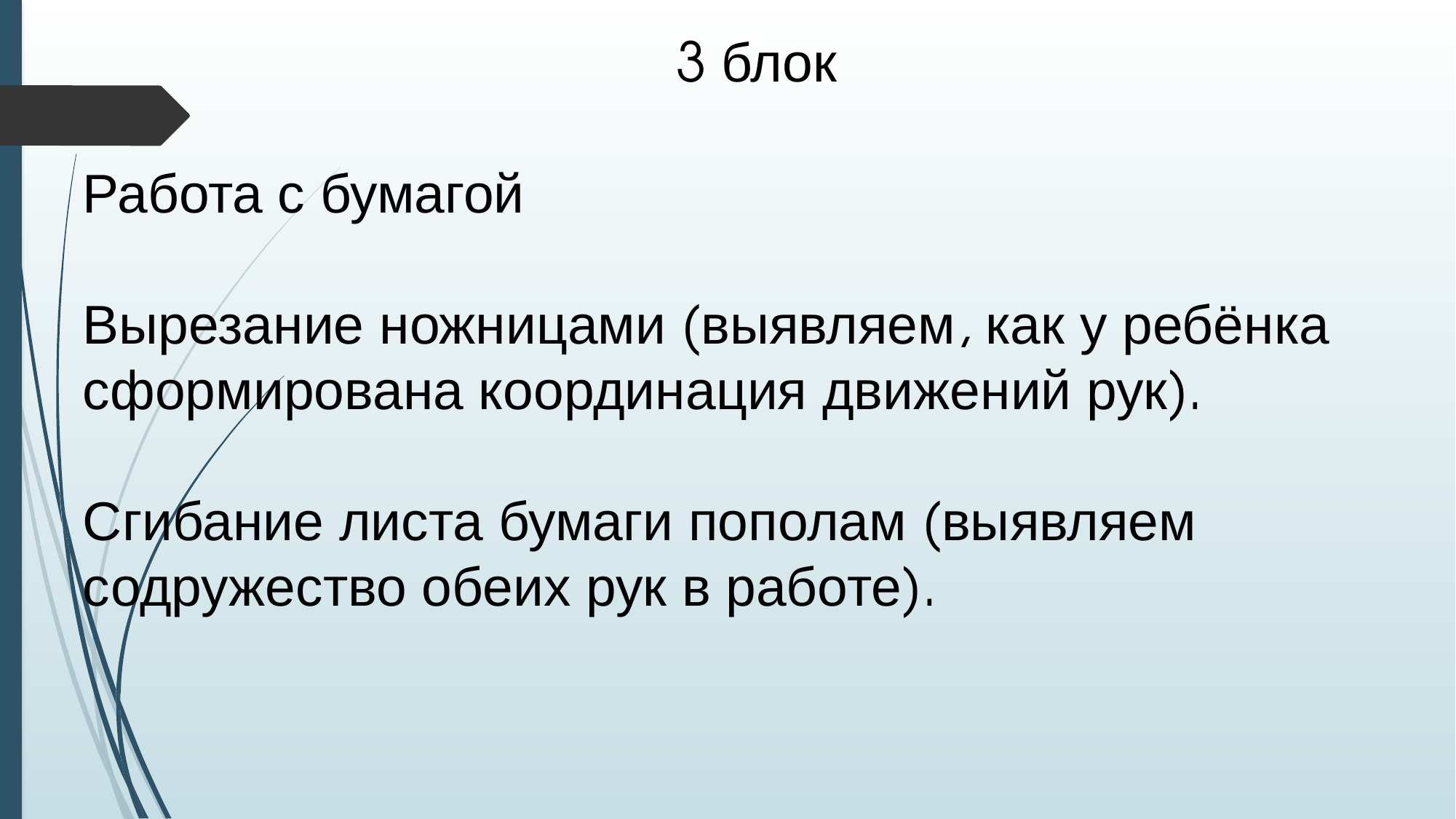

3 блок

Работа с бумагой

Вырезание ножницами (выявляем, как у ребёнка сформирована координация движений рук).

Сгибание листа бумаги пополам (выявляем содружество обеих рук в работе).